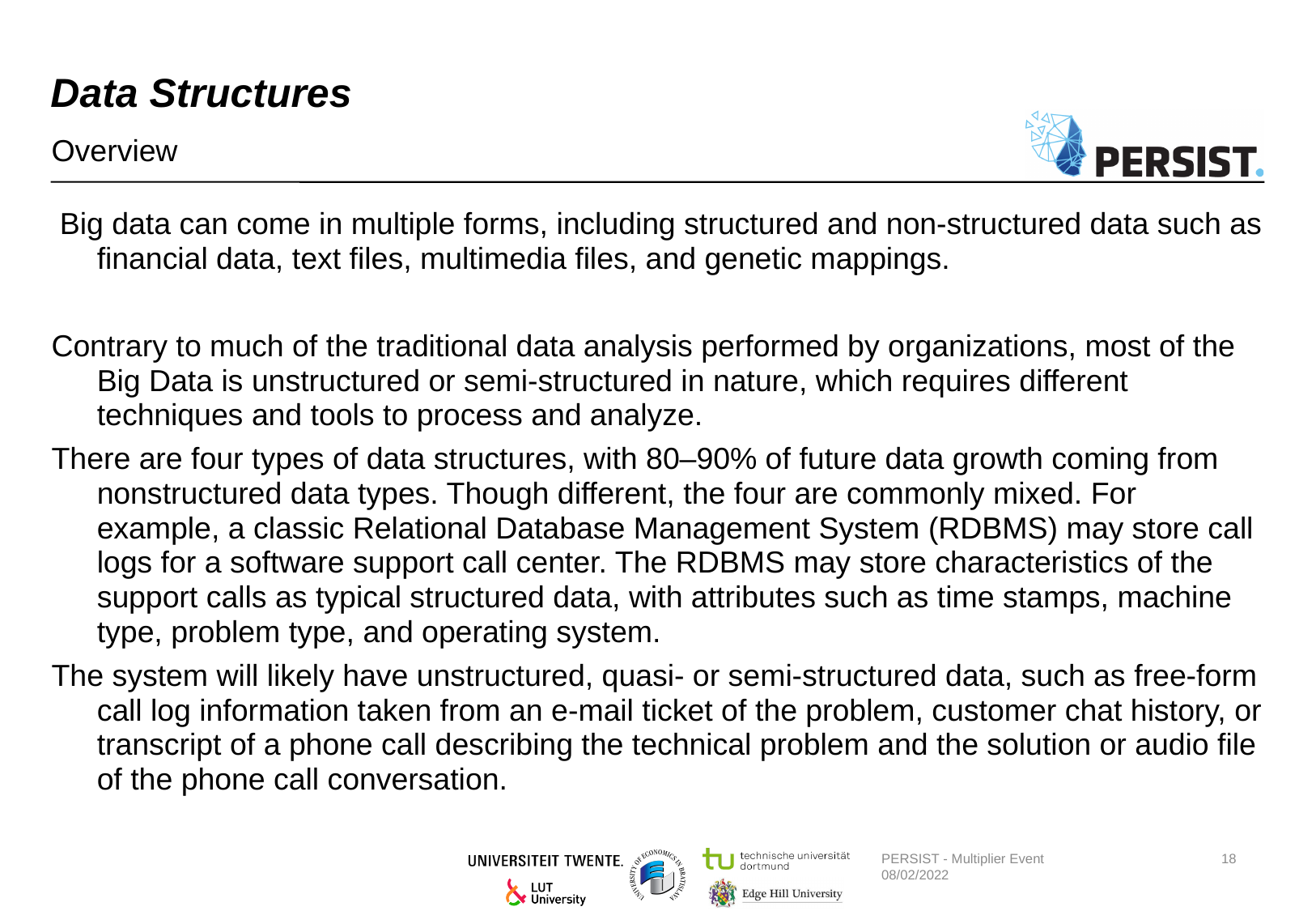

# Data Structures
Overview
 Big data can come in multiple forms, including structured and non-structured data such as financial data, text files, multimedia files, and genetic mappings.

Contrary to much of the traditional data analysis performed by organizations, most of the Big Data is unstructured or semi-structured in nature, which requires different techniques and tools to process and analyze.
There are four types of data structures, with 80–90% of future data growth coming from nonstructured data types. Though different, the four are commonly mixed. For example, a classic Relational Database Management System (RDBMS) may store call logs for a software support call center. The RDBMS may store characteristics of the support calls as typical structured data, with attributes such as time stamps, machine type, problem type, and operating system.
The system will likely have unstructured, quasi- or semi-structured data, such as free-form call log information taken from an e-mail ticket of the problem, customer chat history, or transcript of a phone call describing the technical problem and the solution or audio file of the phone call conversation.